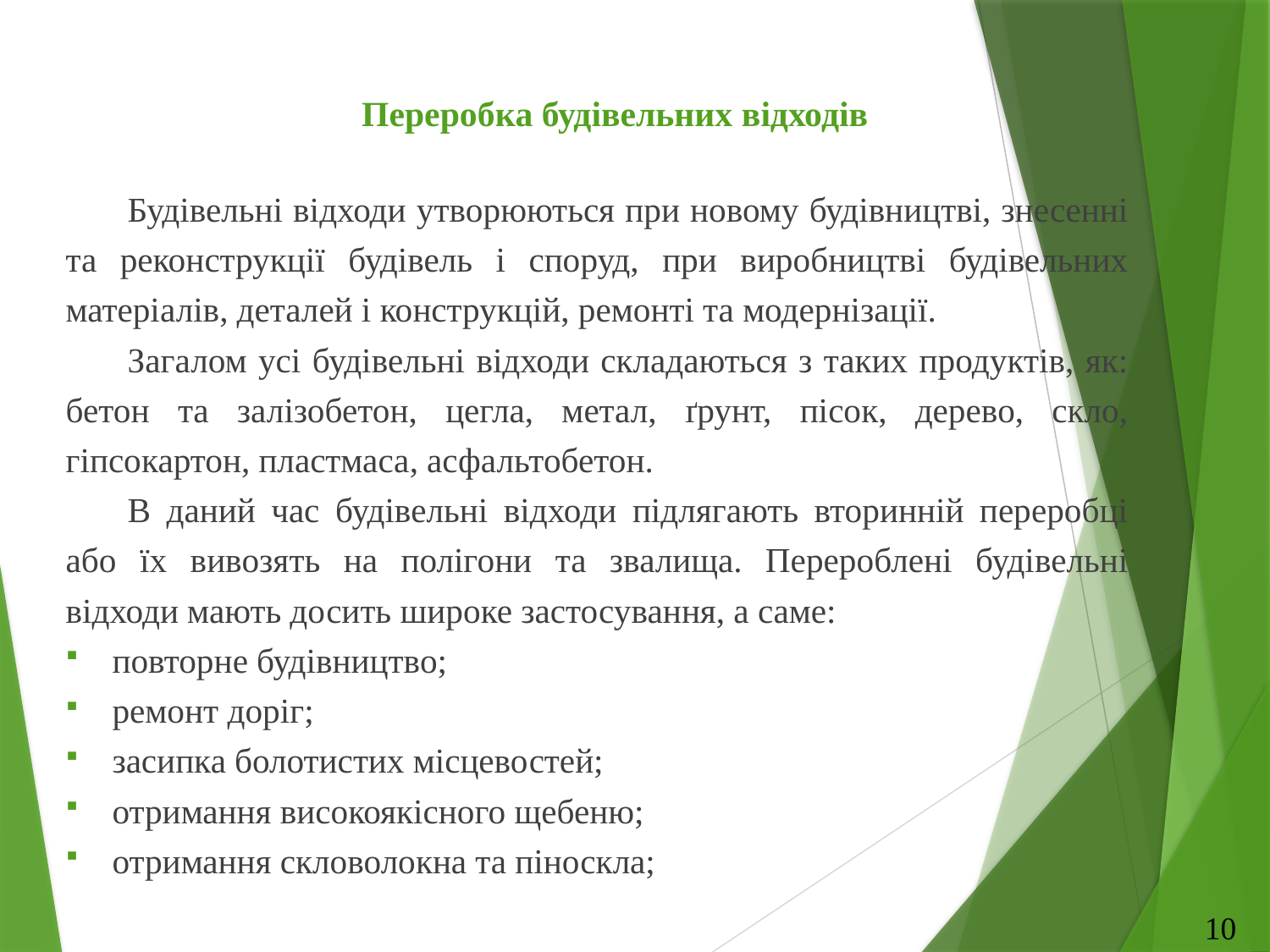

# Переробка будівельних відходів
Будівельні відходи утворюються при новому будівництві, знесенні та реконструкції будівель і споруд, при виробництві будівельних матеріалів, деталей і конструкцій, ремонті та модернізації.
Загалом усі будівельні відходи складаються з таких продуктів, як: бетон та залізобетон, цегла, метал, ґрунт, пісок, дерево, скло, гіпсокартон, пластмаса, асфальтобетон.
В даний час будівельні відходи підлягають вторинній переробці або їх вивозять на полігони та звалища. Перероблені будівельні відходи мають досить широке застосування, а саме:
повторне будівництво;
ремонт доріг;
засипка болотистих місцевостей;
отримання високоякісного щебеню;
отримання скловолокна та піноскла;

10